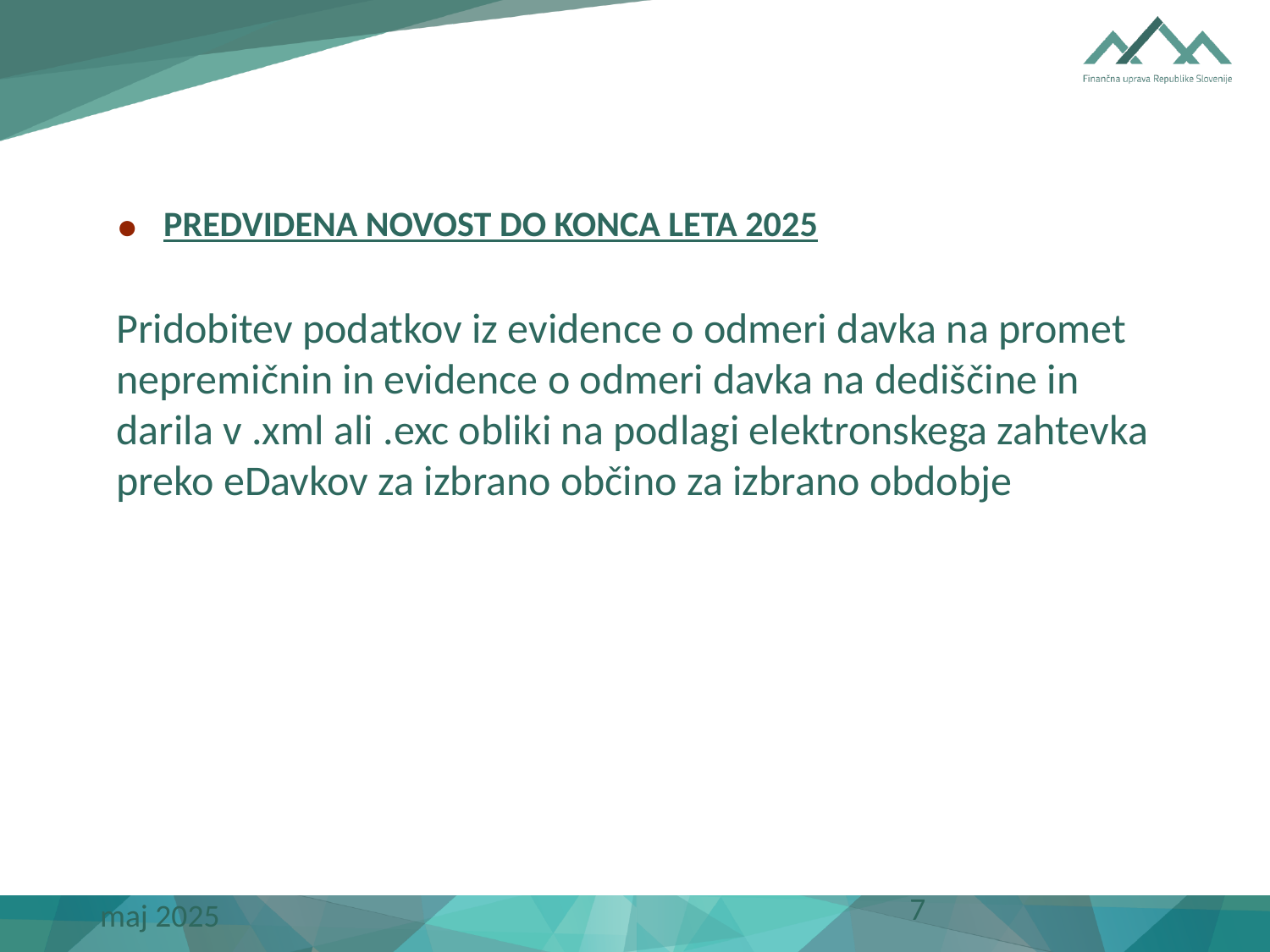

#
PREDVIDENA NOVOST DO KONCA LETA 2025

Pridobitev podatkov iz evidence o odmeri davka na promet nepremičnin in evidence o odmeri davka na dediščine in darila v .xml ali .exc obliki na podlagi elektronskega zahtevka preko eDavkov za izbrano občino za izbrano obdobje
maj 2025
7